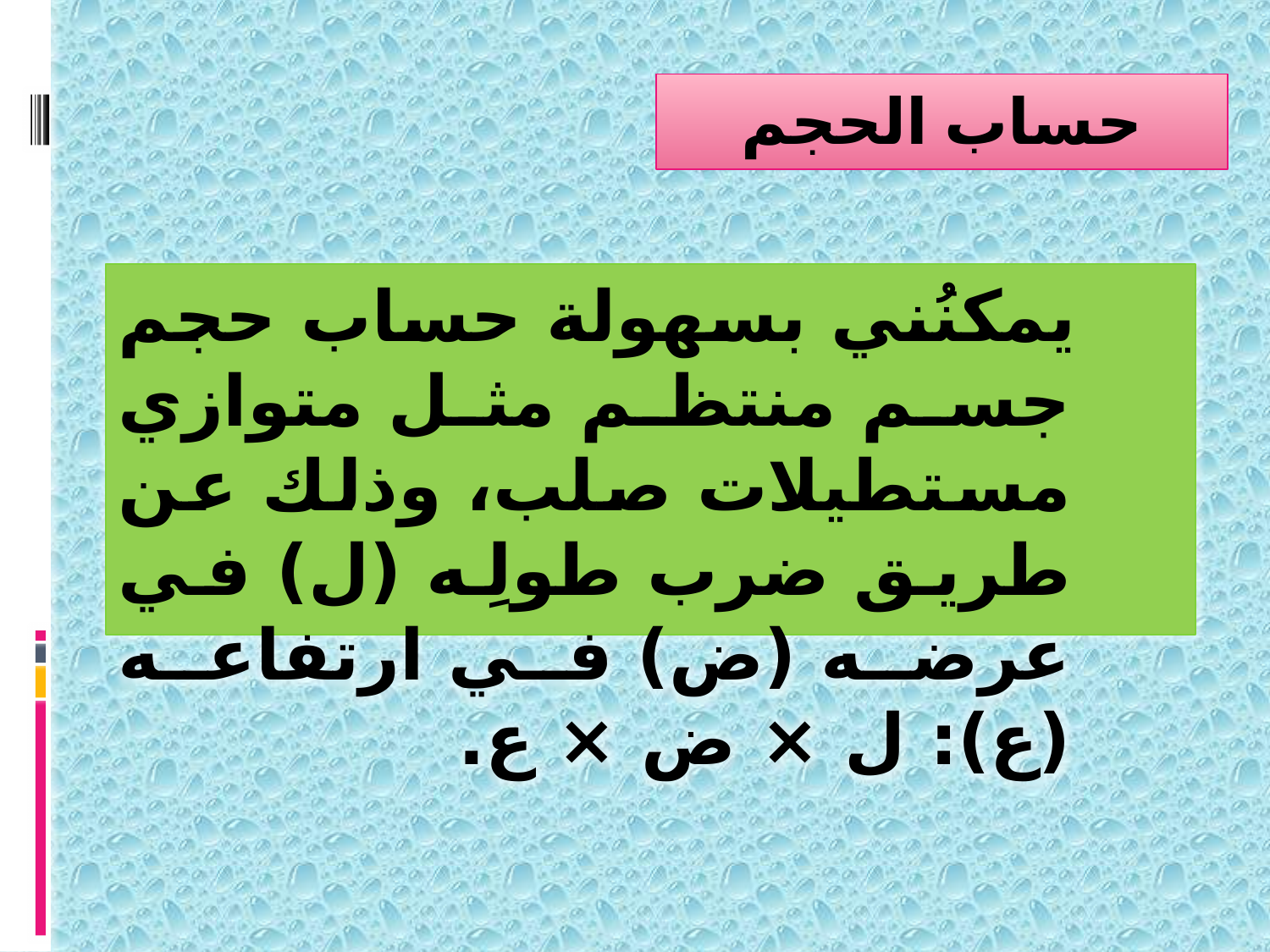

# حساب الحجم
    يمكنُني بسهولة حساب حجم جسم منتظم مثل متوازي مستطيلات صلب، وذلك عن طريق ضرب طولِه (ل) في عرضه (ض) في ارتفاعه (ع): ل × ض × ع.